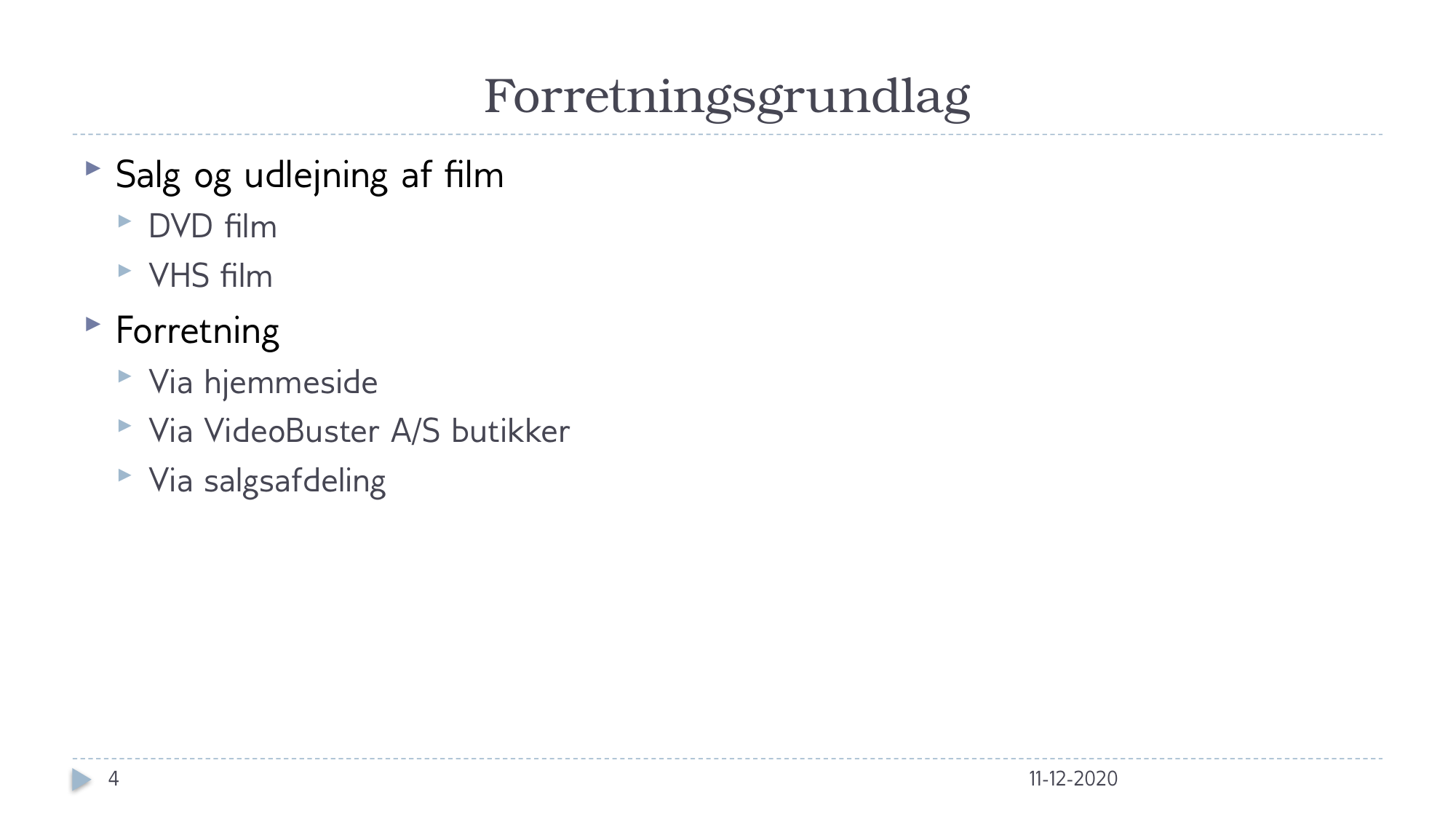

# Forretningsgrundlag
Salg og udlejning af film
DVD film
VHS film
Forretning
Via hjemmeside
Via VideoBuster A/S butikker
Via salgsafdeling

4
11-12-2020